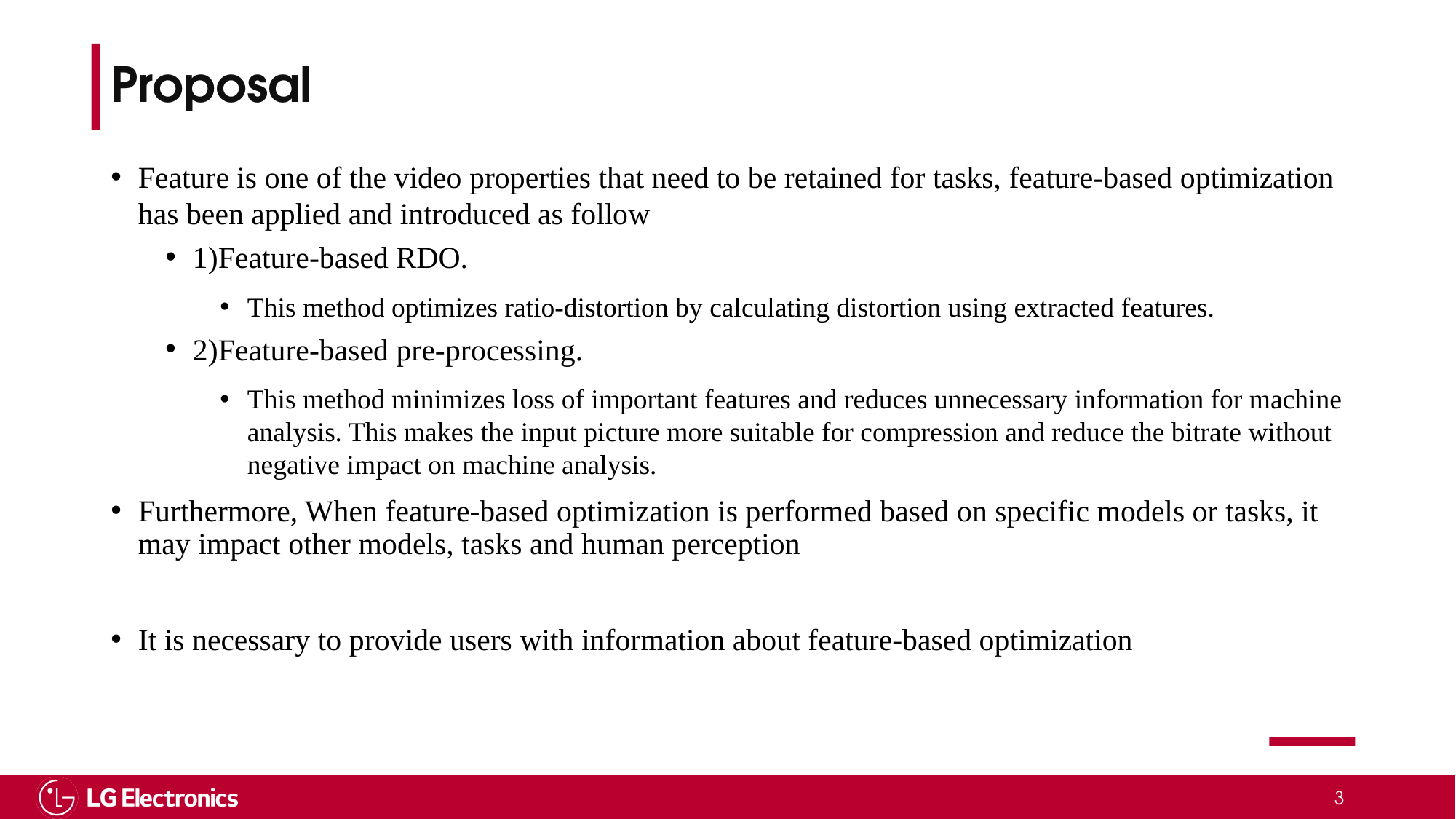

# Proposal
Feature is one of the video properties that need to be retained for tasks, feature-based optimization has been applied and introduced as follow
1)Feature-based RDO.
This method optimizes ratio-distortion by calculating distortion using extracted features.
2)Feature-based pre-processing.
This method minimizes loss of important features and reduces unnecessary information for machine analysis. This makes the input picture more suitable for compression and reduce the bitrate without negative impact on machine analysis.
Furthermore, When feature-based optimization is performed based on specific models or tasks, it may impact other models, tasks and human perception

It is necessary to provide users with information about feature-based optimization

3